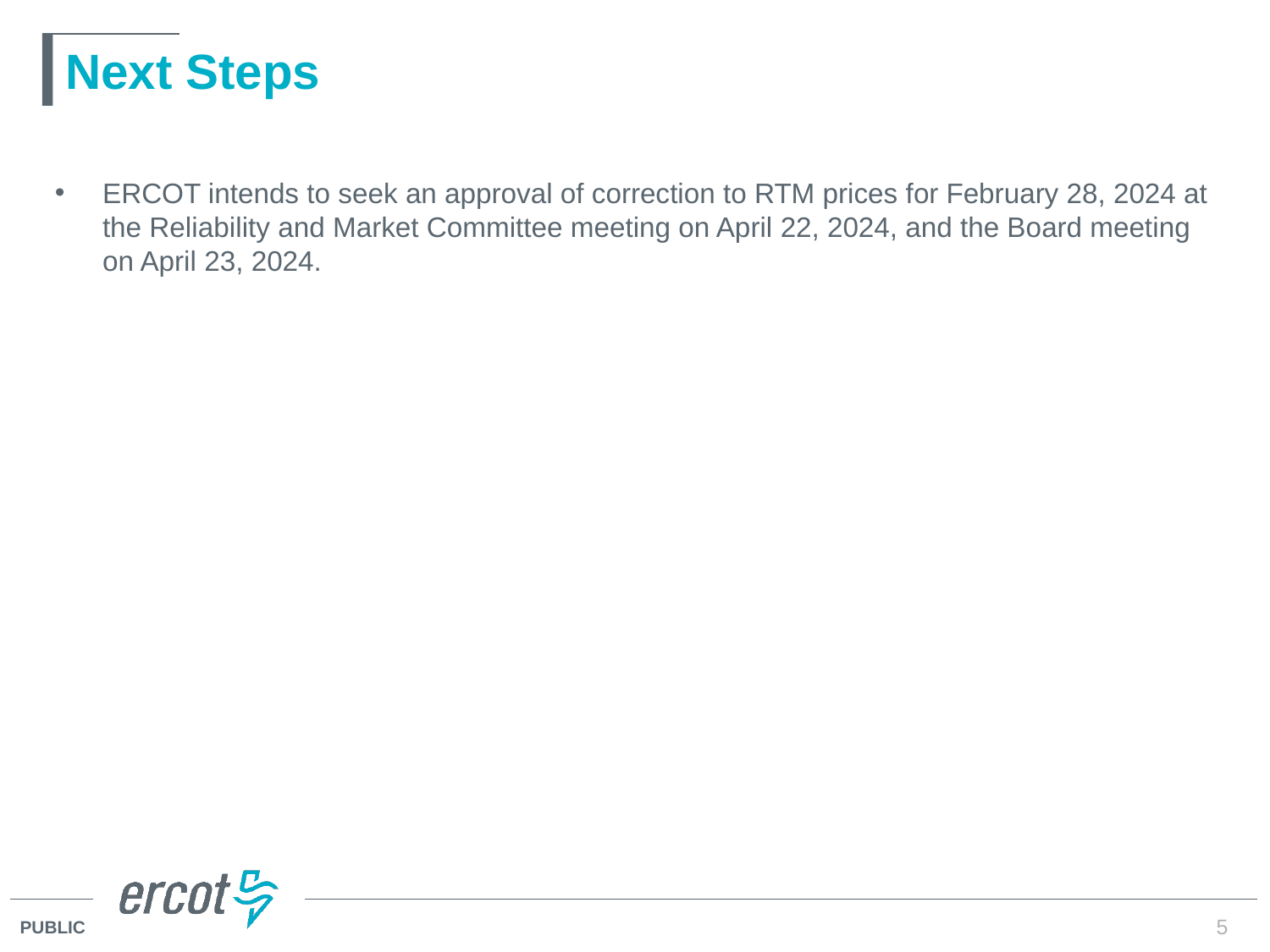

# Next Steps
ERCOT intends to seek an approval of correction to RTM prices for February 28, 2024 at the Reliability and Market Committee meeting on April 22, 2024, and the Board meeting on April 23, 2024.

5